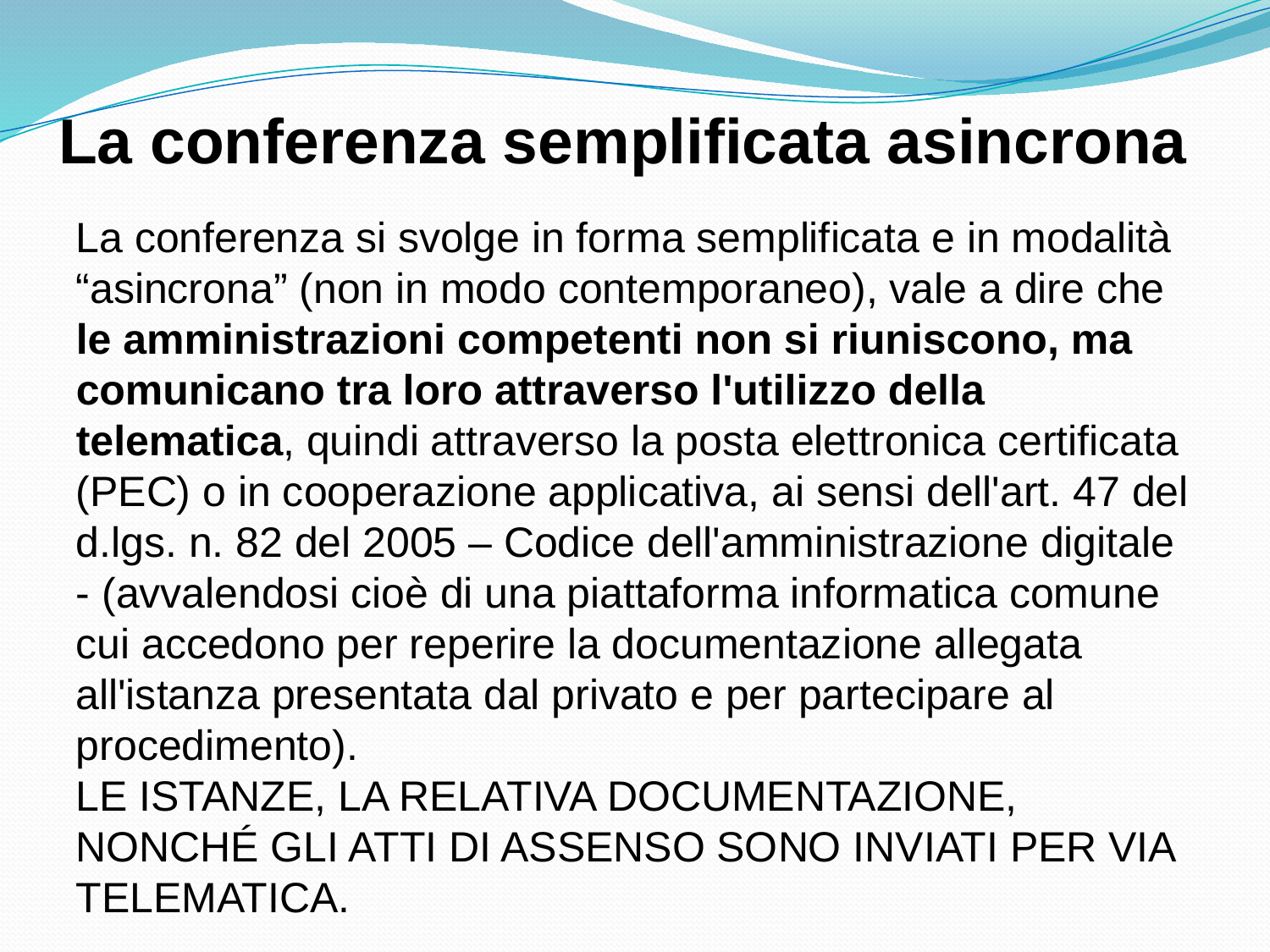

# La conferenza semplificata asincrona
La conferenza si svolge in forma semplificata e in modalità “asincrona” (non in modo contemporaneo), vale a dire che le amministrazioni competenti non si riuniscono, ma comunicano tra loro attraverso l'utilizzo della telematica, quindi attraverso la posta elettronica certificata (PEC) o in cooperazione applicativa, ai sensi dell'art. 47 del d.lgs. n. 82 del 2005 – Codice dell'amministrazione digitale - (avvalendosi cioè di una piattaforma informatica comune cui accedono per reperire la documentazione allegata all'istanza presentata dal privato e per partecipare al procedimento).
LE ISTANZE, LA RELATIVA DOCUMENTAZIONE, NONCHÉ GLI ATTI DI ASSENSO SONO INVIATI PER VIA TELEMATICA.